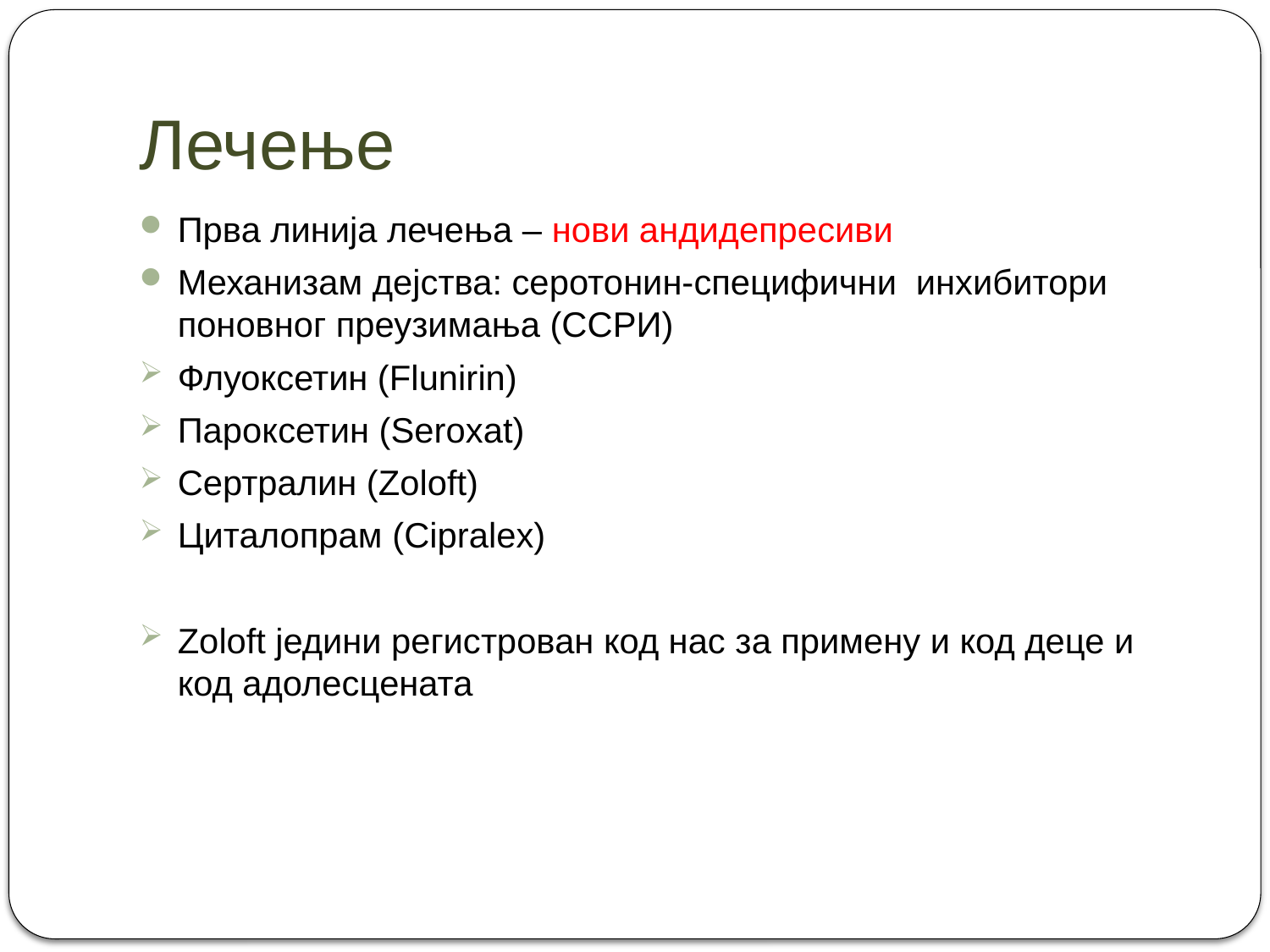

# Лечење
Прва линија лечења – нови андидепресиви
Механизам дејства: серотонин-специфични  инхибитори поновног преузимања (ССРИ)
Флуоксетин (Flunirin)
Пароксетин (Seroxat)
Сертралин (Zoloft)
Циталопрам (Cipralex)

Zoloft једини регистрован код нас за примену и код деце и код адолесцената